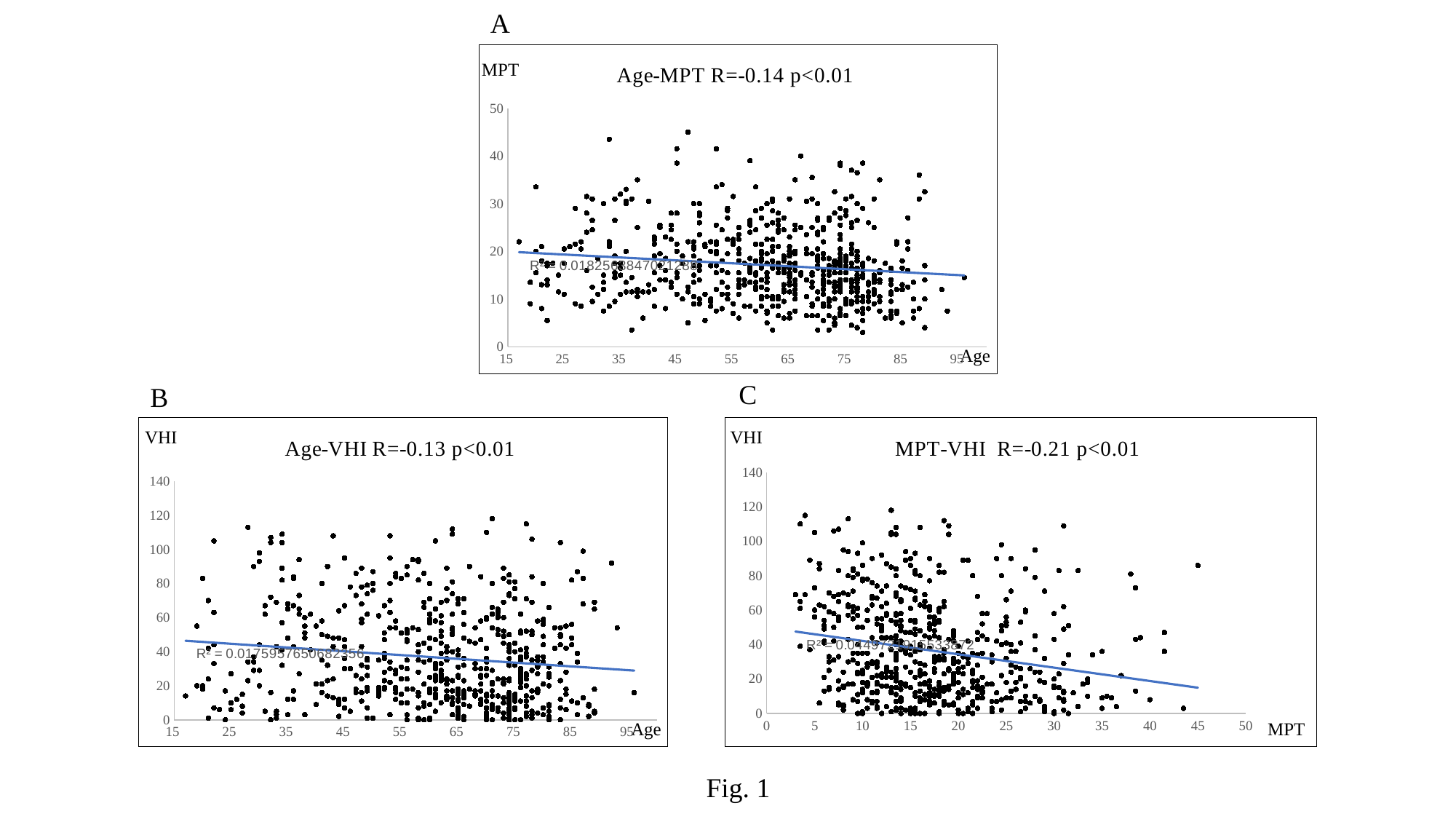

A

### Chart: Age-MPT R=-0.14 p<0.01

| Category | MPT |
|---|---|
MPT
Age
C
B

### Chart: Age-VHI R=-0.13 p<0.01

| Category | VHI total |
|---|---|

### Chart: MPT-VHI  R=-0.21 p<0.01

| Category | VHI total |
|---|---|
VHI
VHI
MPT
Age
Fig. 1